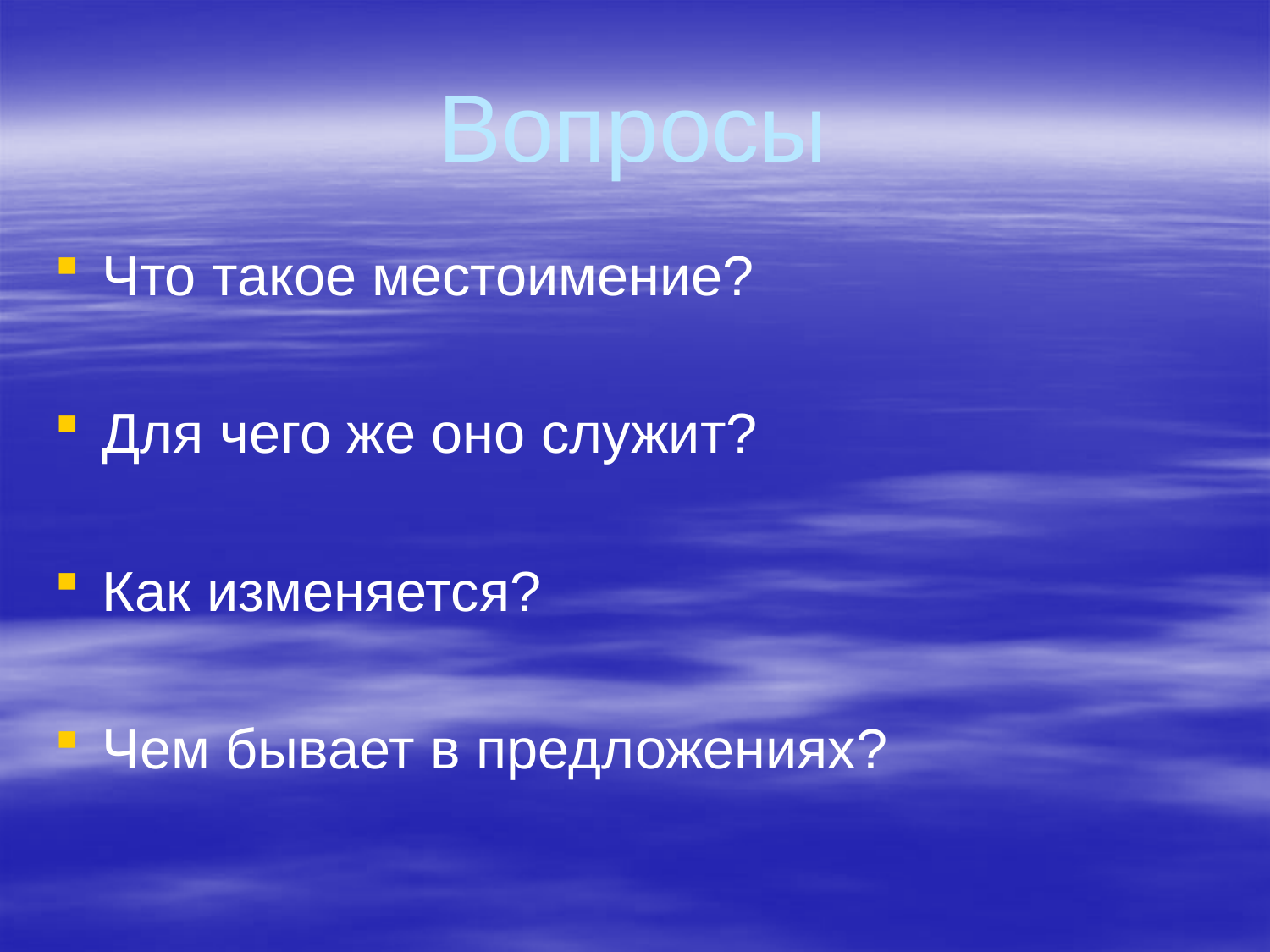

# Вопросы
Что такое местоимение?

Для чего же оно служит?

Как изменяется?

Чем бывает в предложениях?